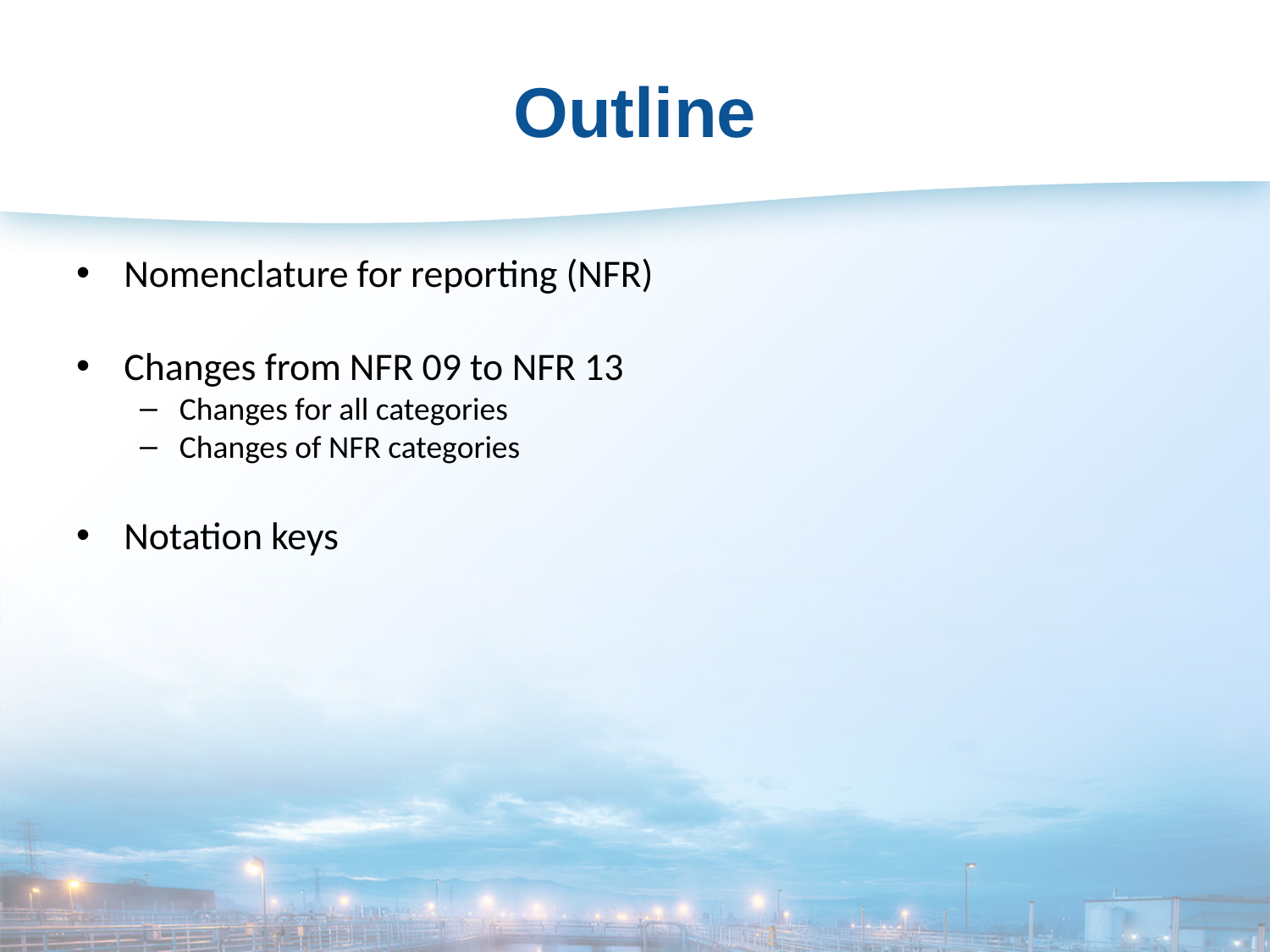

# Outline

Nomenclature for reporting (NFR)

Changes from NFR 09 to NFR 13
Changes for all categories
Changes of NFR categories

Notation keys